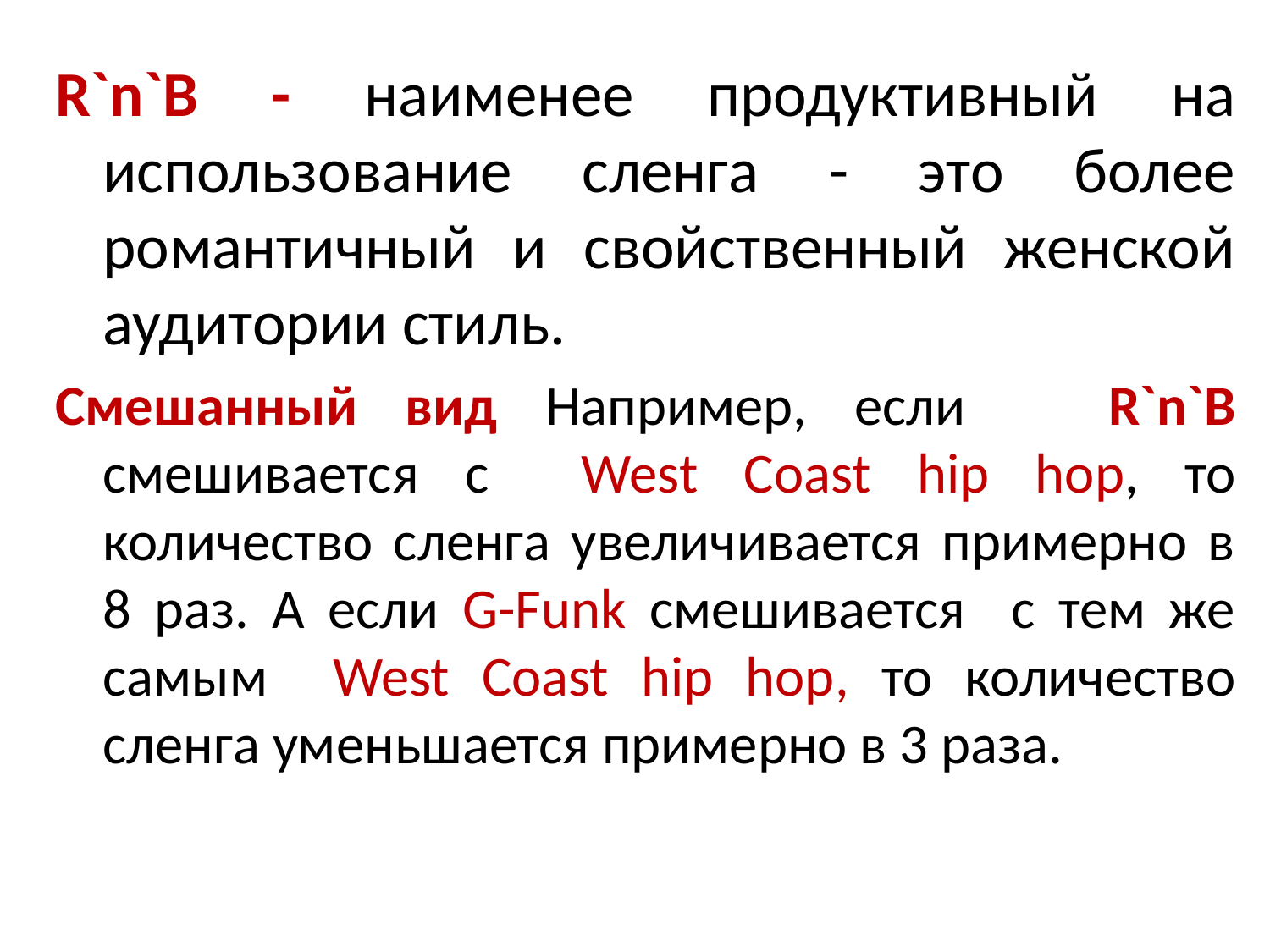

R`n`B - наименее продуктивный на использование сленга - это более романтичный и свойственный женской аудитории стиль.
Смешанный вид Например, если   R`n`B смешивается с  West Coast hip hop, то количество сленга увеличивается примерно в 8 раз. А если G-Funk смешивается  с тем же самым  West Coast hip hop, то количество сленга уменьшается примерно в 3 раза.